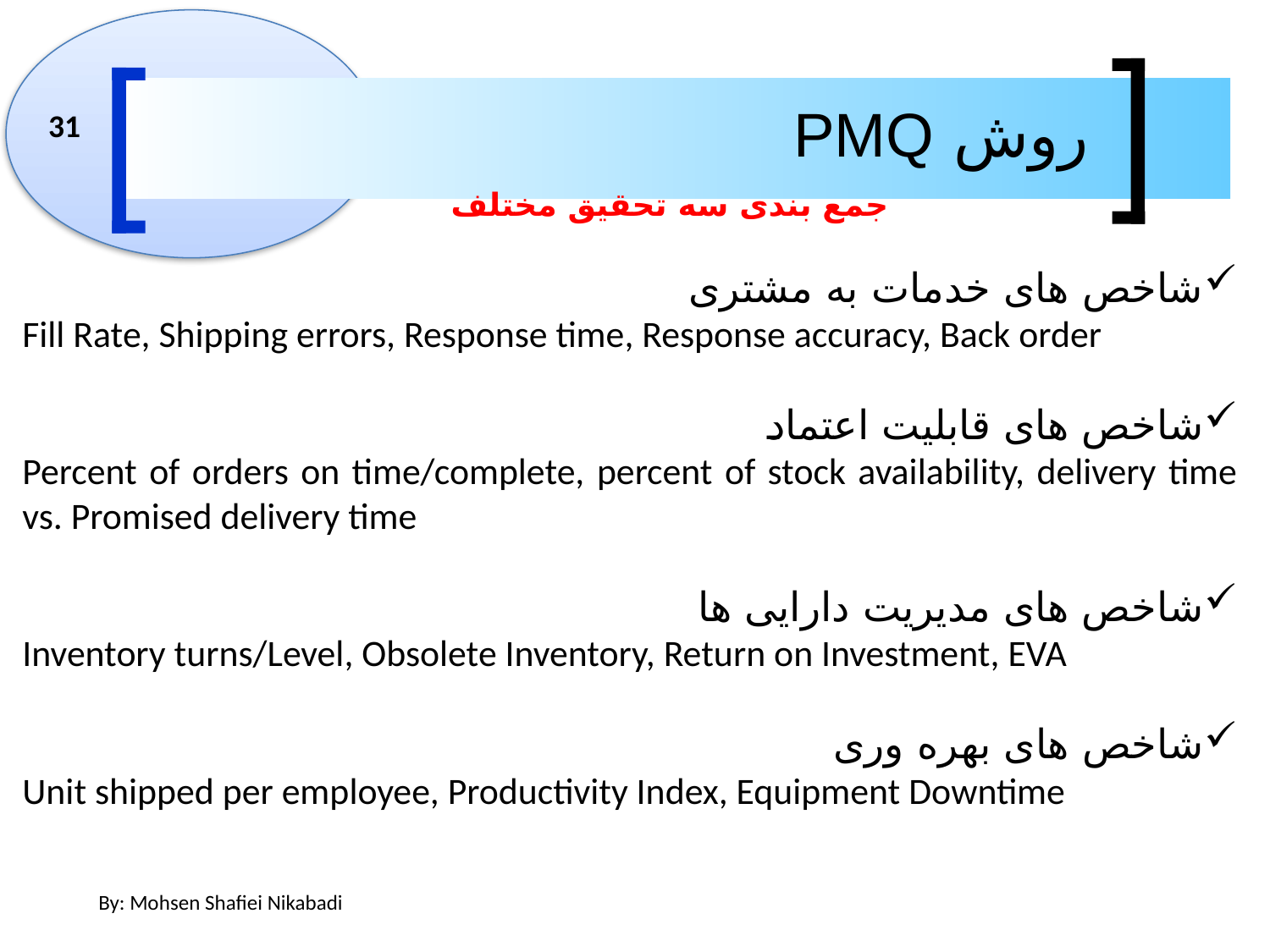

روش PMQ
31
جمع بندی سه تحقیق مختلف
شاخص های خدمات به مشتری
Fill Rate, Shipping errors, Response time, Response accuracy, Back order

شاخص های قابلیت اعتماد
Percent of orders on time/complete, percent of stock availability, delivery time vs. Promised delivery time

شاخص های مدیریت دارایی ها
Inventory turns/Level, Obsolete Inventory, Return on Investment, EVA

شاخص های بهره وری
Unit shipped per employee, Productivity Index, Equipment Downtime

By: Mohsen Shafiei Nikabadi